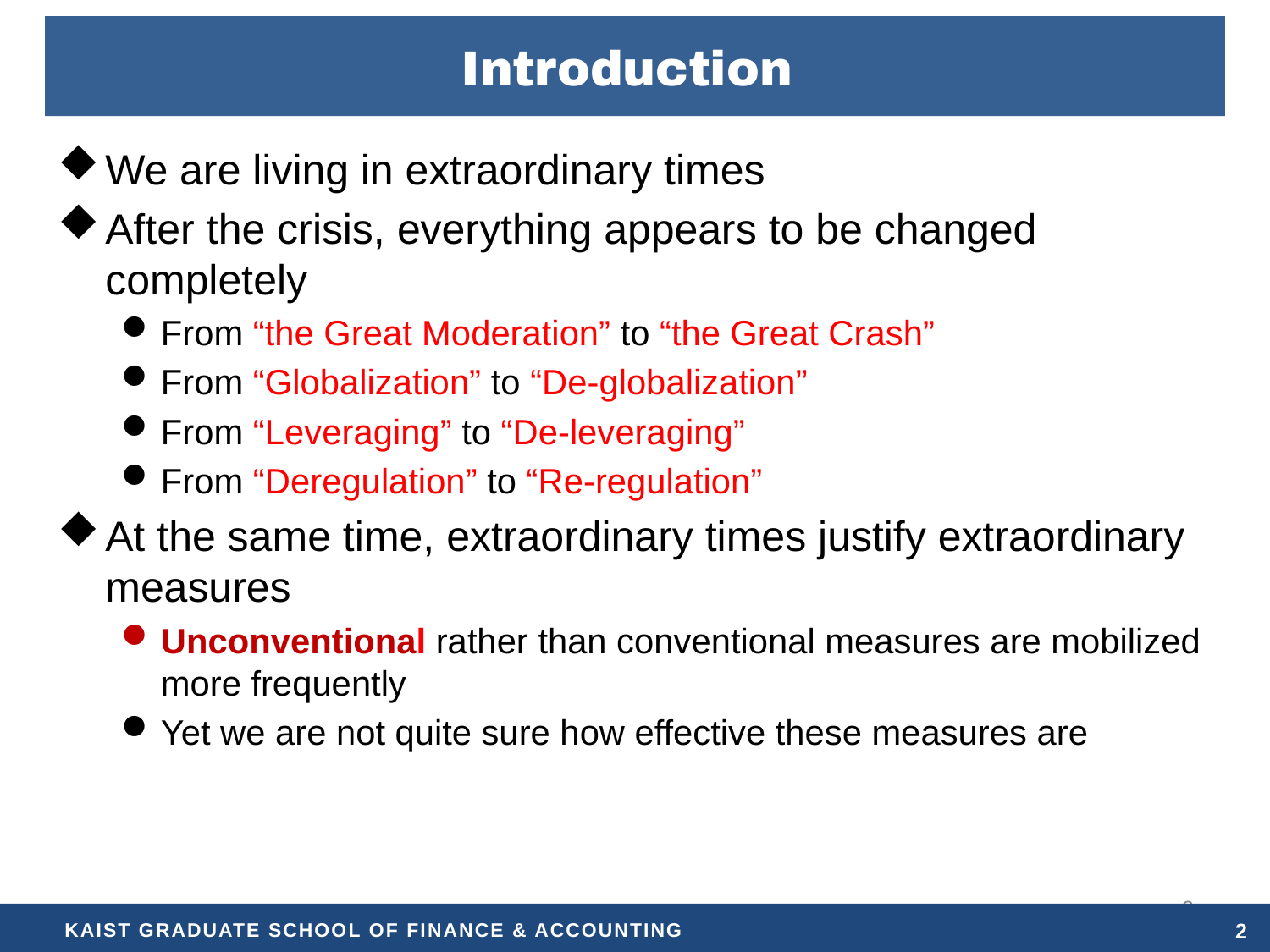

# Introduction
We are living in extraordinary times
After the crisis, everything appears to be changed completely
From “the Great Moderation” to “the Great Crash”
From “Globalization” to “De-globalization”
From “Leveraging” to “De-leveraging”
From “Deregulation” to “Re-regulation”
At the same time, extraordinary times justify extraordinary measures
Unconventional rather than conventional measures are mobilized more frequently
Yet we are not quite sure how effective these measures are
2